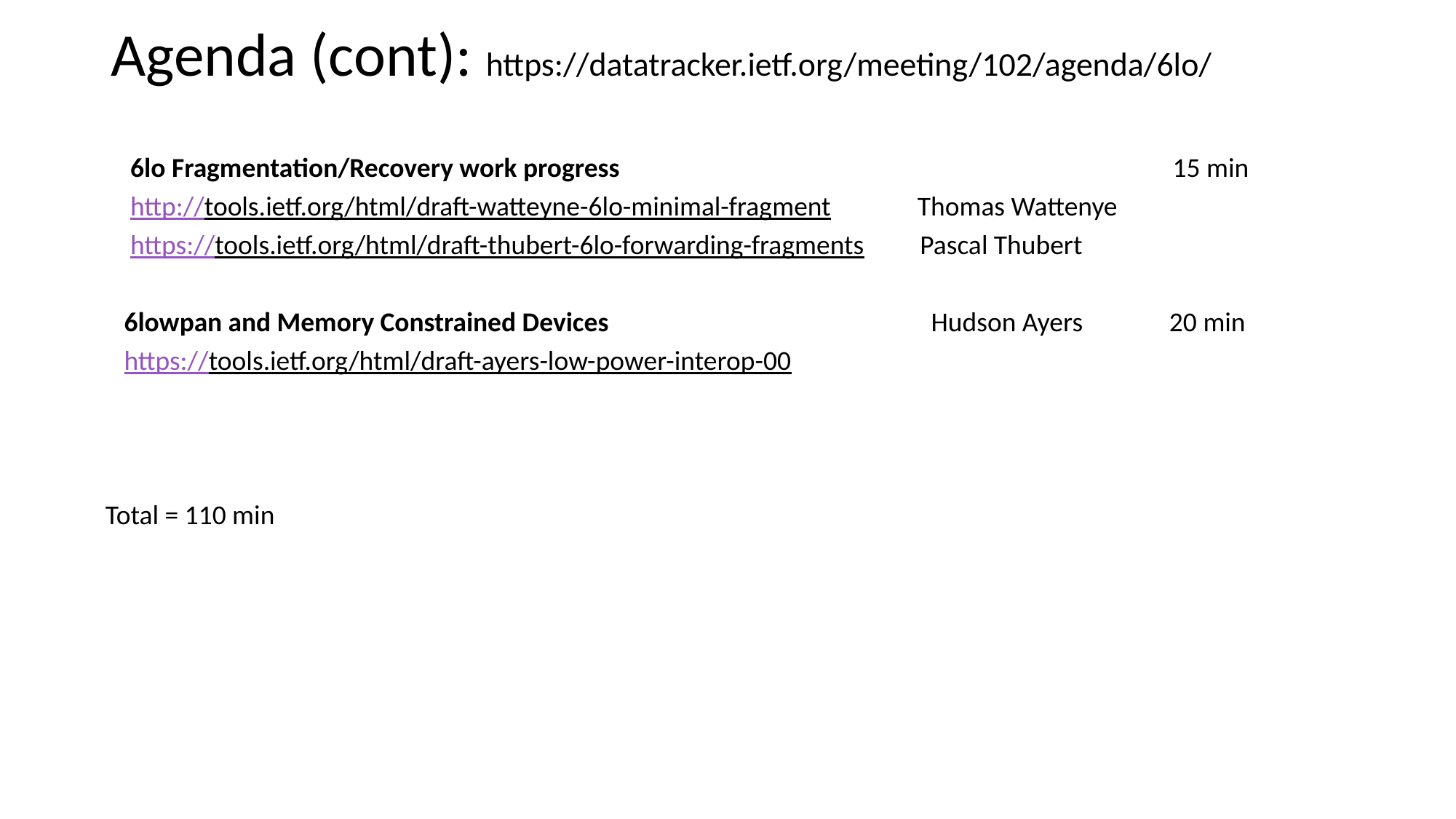

# Agenda (cont): https://datatracker.ietf.org/meeting/102/agenda/6lo/

    6lo Fragmentation/Recovery work progress			                                                 15 min
    http://tools.ietf.org/html/draft-watteyne-6lo-minimal-fragment              Thomas Wattenye
    https://tools.ietf.org/html/draft-thubert-6lo-forwarding-fragments         Pascal Thubert

   6lowpan and Memory Constrained Devices                                                    Hudson Ayers              20 min
   https://tools.ietf.org/html/draft-ayers-low-power-interop-00

Total = 110 min